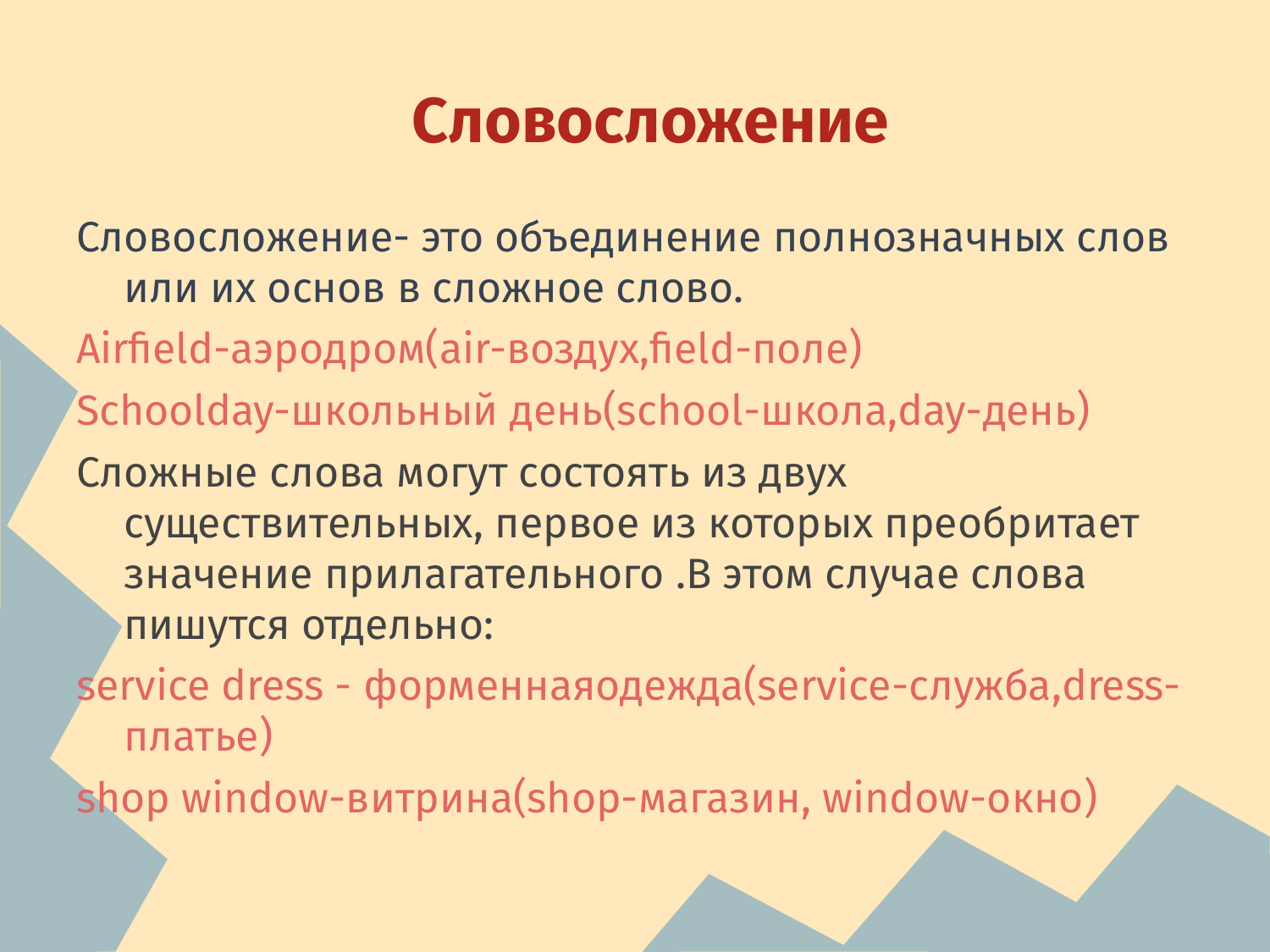

# Словосложение
Словосложение- это объединение полнозначных слов или их основ в сложное слово.
Airfield-аэродром(air-воздух,field-поле)
Schoolday-школьный день(school-школа,day-день)
Сложные слова могут состоять из двух существительных, первое из которых преобритает значение прилагательного .В этом случае слова пишутся отдельно:
service dress - форменнаяодежда(service-служба,dress-платье)
shop window-витрина(shop-магазин, window-окно)